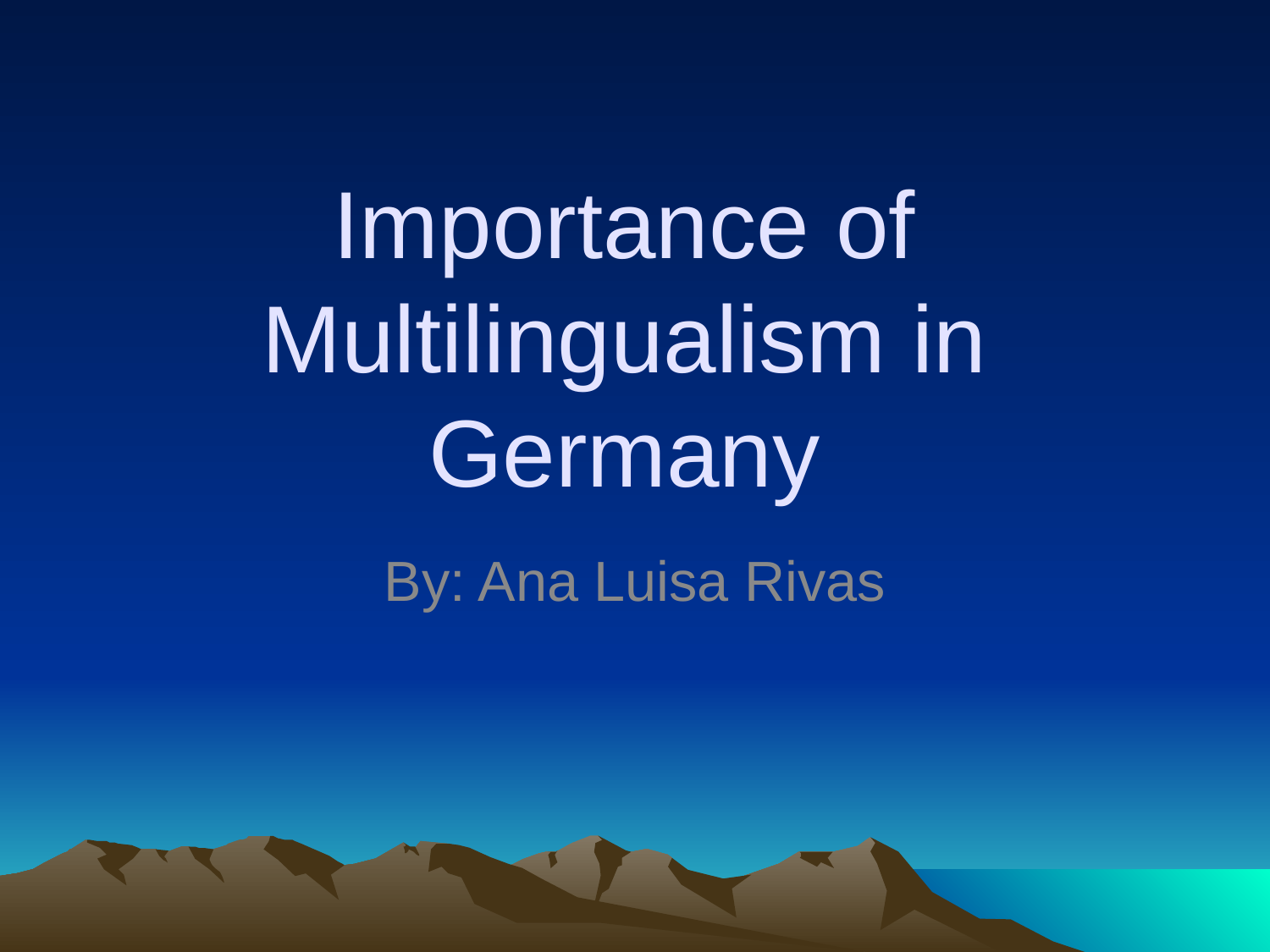

Importance of Multilingualism in Germany
By: Ana Luisa Rivas